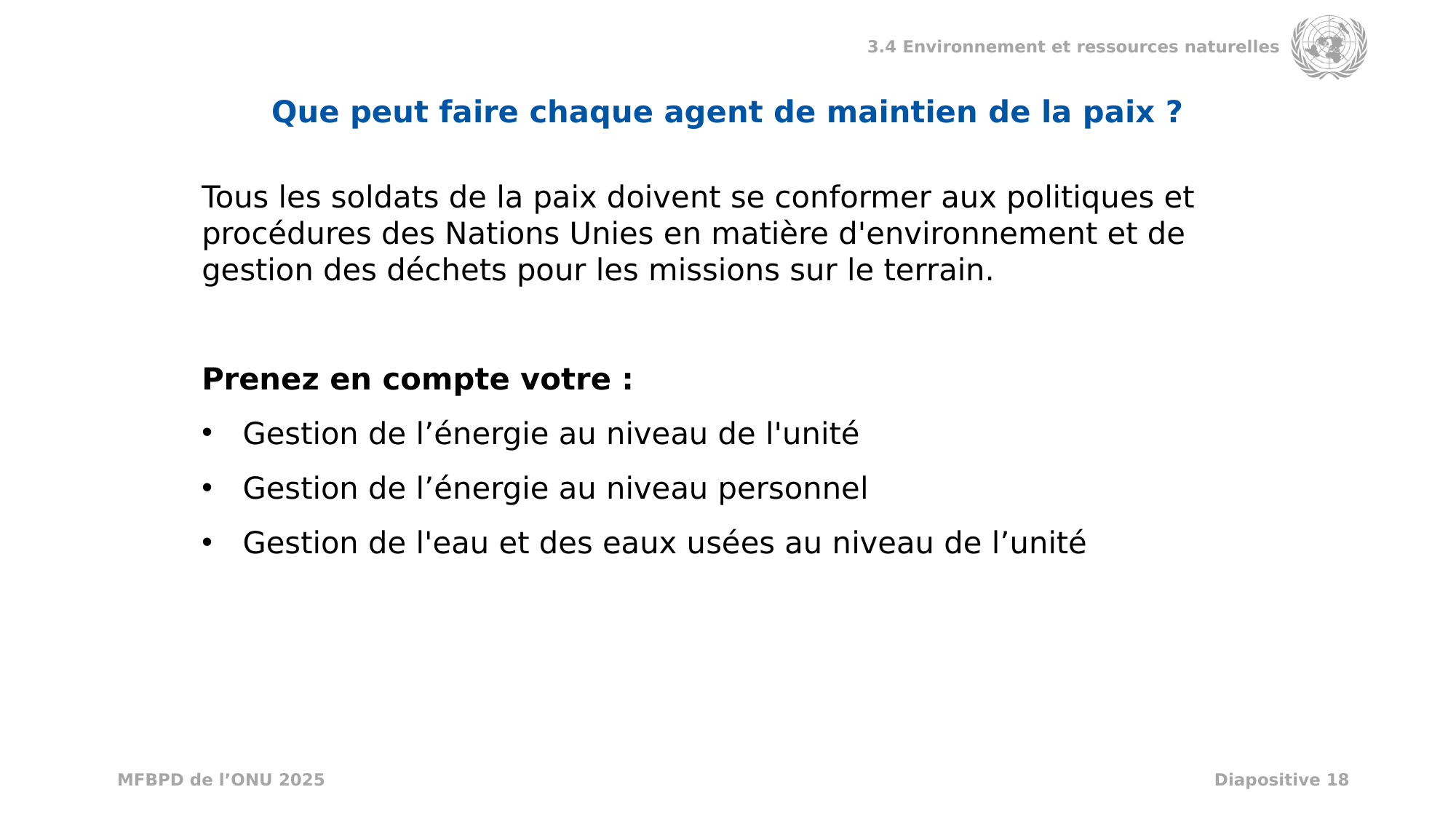

Que peut faire chaque agent de maintien de la paix ?
Tous les soldats de la paix doivent se conformer aux politiques et procédures des Nations Unies en matière d'environnement et de gestion des déchets pour les missions sur le terrain.

Prenez en compte votre :
Gestion de l’énergie au niveau de l'unité
Gestion de l’énergie au niveau personnel
Gestion de l'eau et des eaux usées au niveau de l’unité